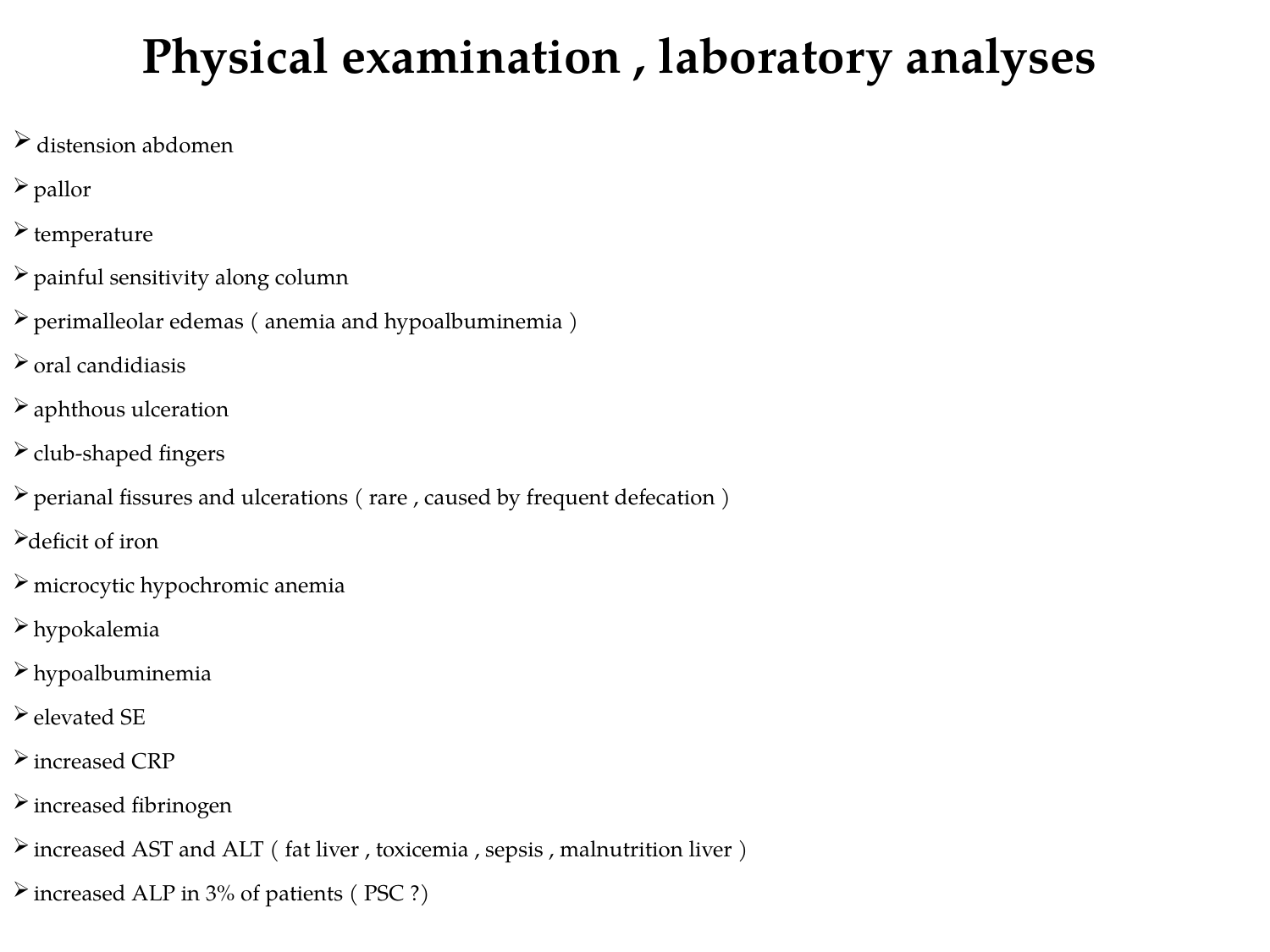

# Physical examination , laboratory analyses
 distension abdomen
 pallor
 temperature
 painful sensitivity along column
 perimalleolar edemas ( anemia and hypoalbuminemia )
 oral candidiasis
 aphthous ulceration
 club-shaped fingers
 perianal fissures and ulcerations ( rare , caused by frequent defecation )
deficit of iron
 microcytic hypochromic anemia
 hypokalemia
 hypoalbuminemia
 elevated SE
 increased CRP
 increased fibrinogen
 increased AST and ALT ( fat liver , toxicemia , sepsis , malnutrition liver )
 increased ALP in 3% of patients ( PSC ?)